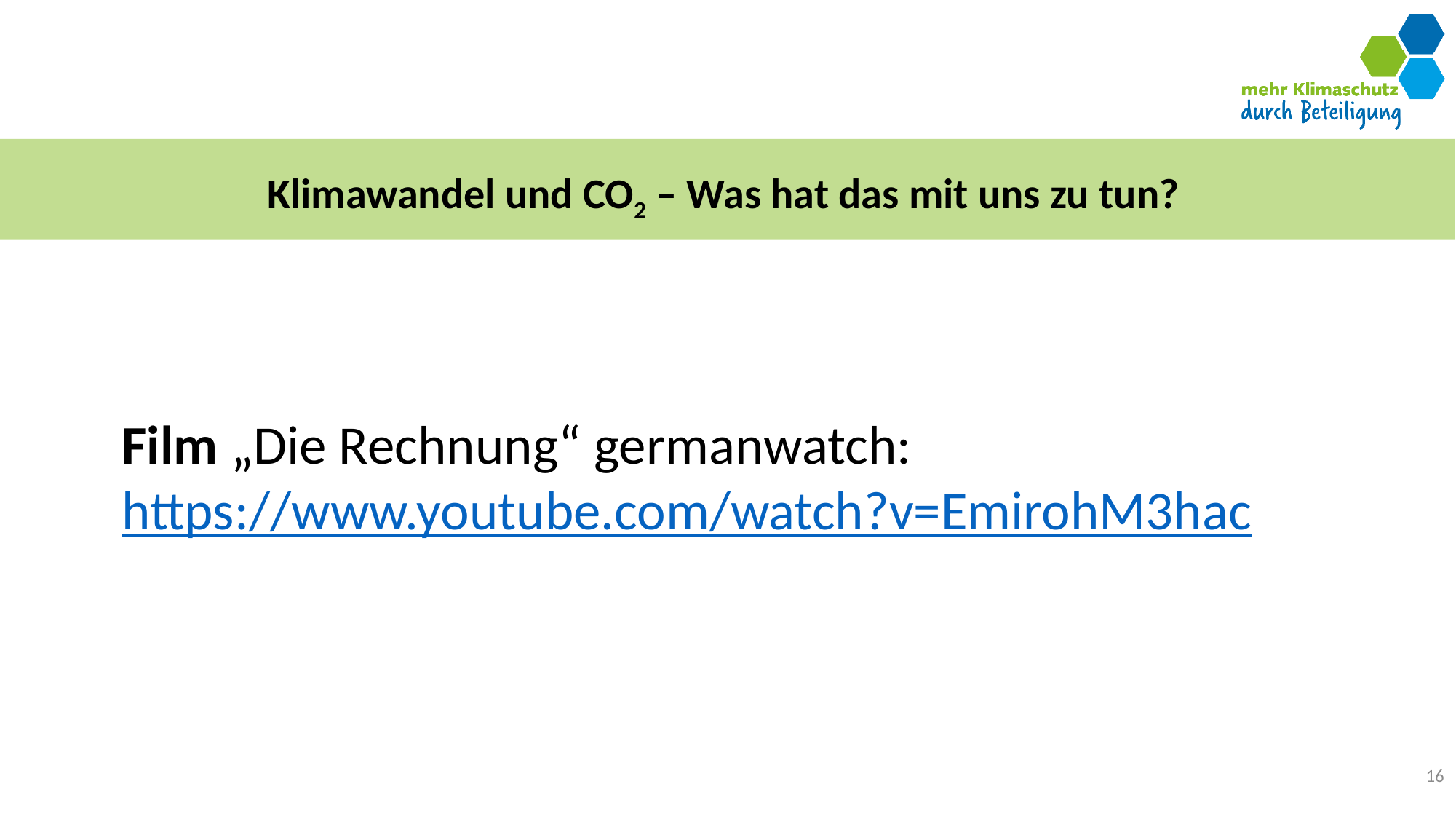

# Klimawandel und CO2 – Was hat das mit uns zu tun?

Film „Die Rechnung“ germanwatch:
https://www.youtube.com/watch?v=EmirohM3hac

16